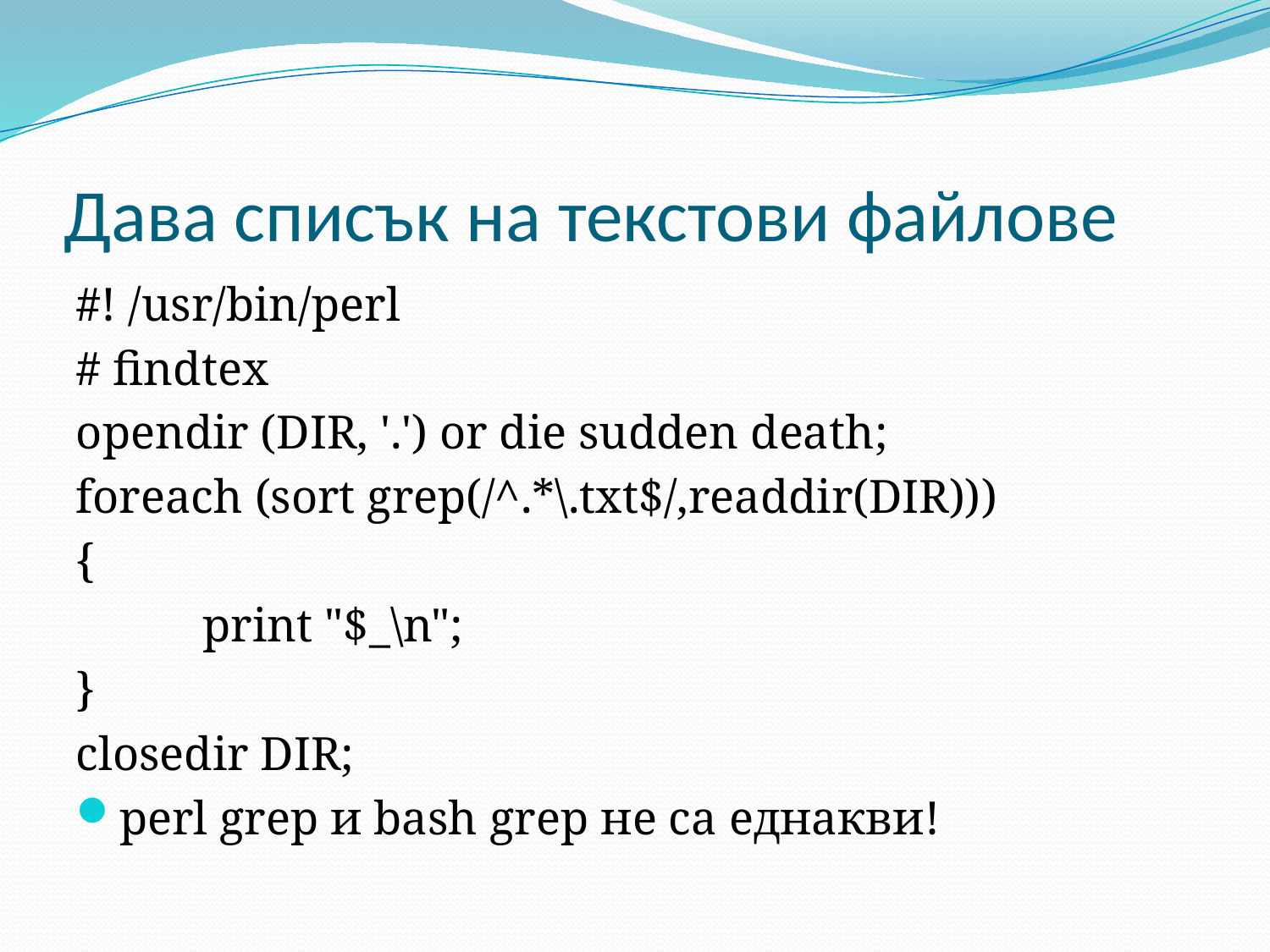

# Дава списък на текстови файлове
#! /usr/bin/perl
# findtex
opendir (DIR, '.') or die sudden death;
foreach (sort grep(/^.*\.txt$/,readdir(DIR)))
{
	print "$_\n";
}
closedir DIR;
perl grep и bash grep не са еднакви!